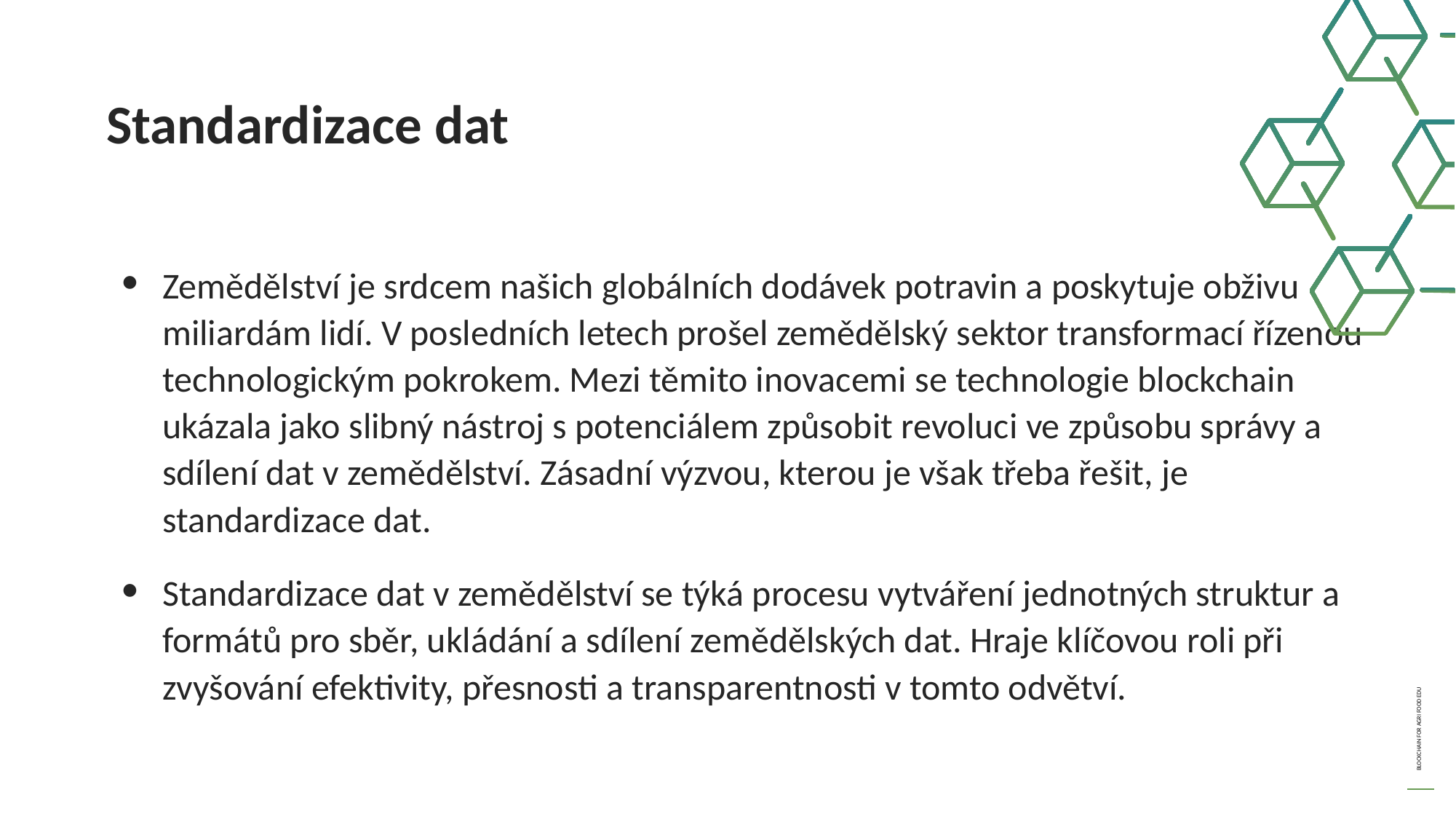

Standardizace dat
Zemědělství je srdcem našich globálních dodávek potravin a poskytuje obživu miliardám lidí. V posledních letech prošel zemědělský sektor transformací řízenou technologickým pokrokem. Mezi těmito inovacemi se technologie blockchain ukázala jako slibný nástroj s potenciálem způsobit revoluci ve způsobu správy a sdílení dat v zemědělství. Zásadní výzvou, kterou je však třeba řešit, je standardizace dat.
Standardizace dat v zemědělství se týká procesu vytváření jednotných struktur a formátů pro sběr, ukládání a sdílení zemědělských dat. Hraje klíčovou roli při zvyšování efektivity, přesnosti a transparentnosti v tomto odvětví.